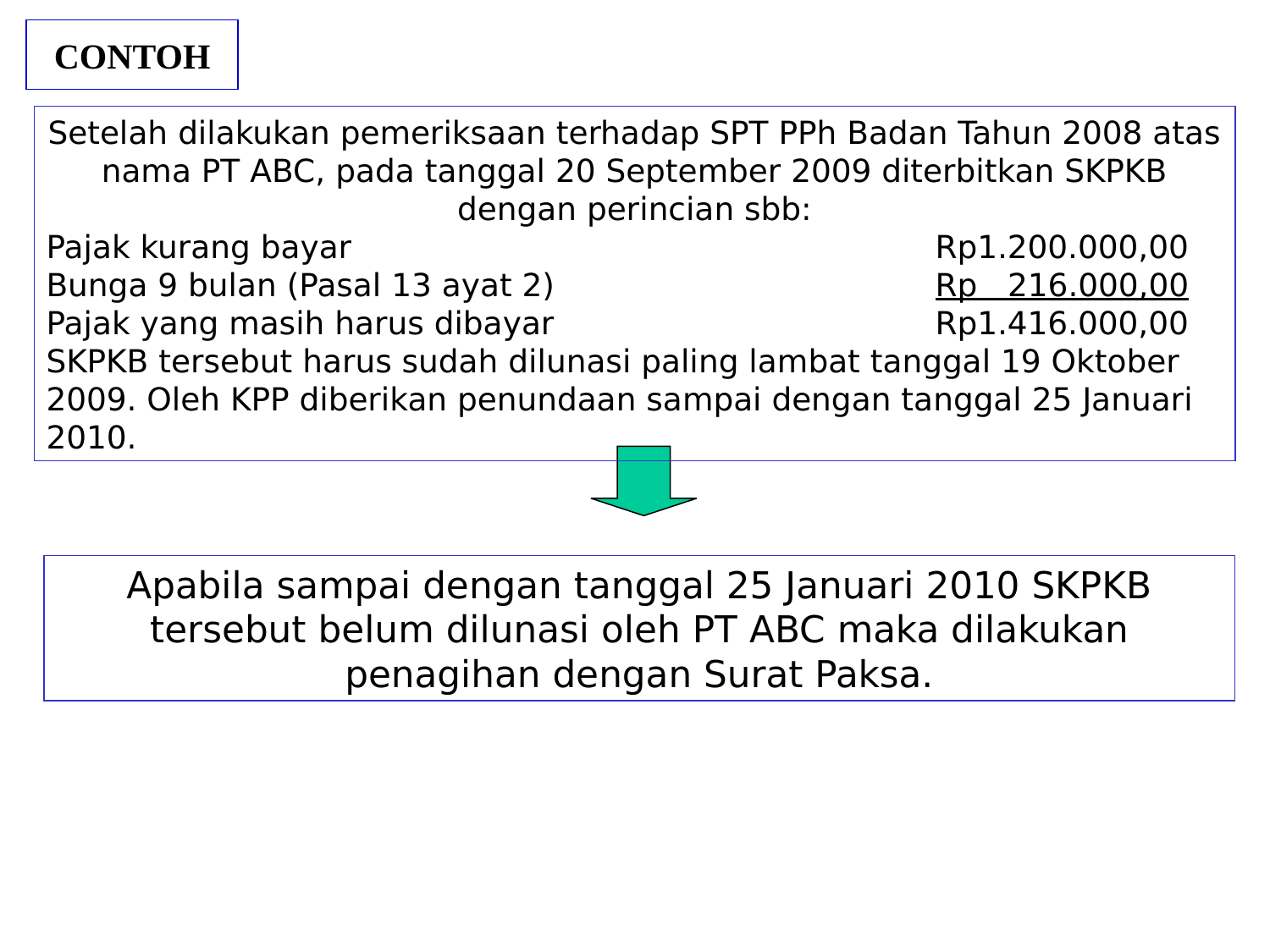

# CONTOH
Setelah dilakukan pemeriksaan terhadap SPT PPh Badan Tahun 2008 atas nama PT ABC, pada tanggal 20 September 2009 diterbitkan SKPKB dengan perincian sbb:
Pajak kurang bayar					Rp1.200.000,00
Bunga 9 bulan (Pasal 13 ayat 2)			Rp   216.000,00
Pajak yang masih harus dibayar			Rp1.416.000,00
SKPKB tersebut harus sudah dilunasi paling lambat tanggal 19 Oktober 2009. Oleh KPP diberikan penundaan sampai dengan tanggal 25 Januari 2010.

Apabila sampai dengan tanggal 25 Januari 2010 SKPKB tersebut belum dilunasi oleh PT ABC maka dilakukan penagihan dengan Surat Paksa.